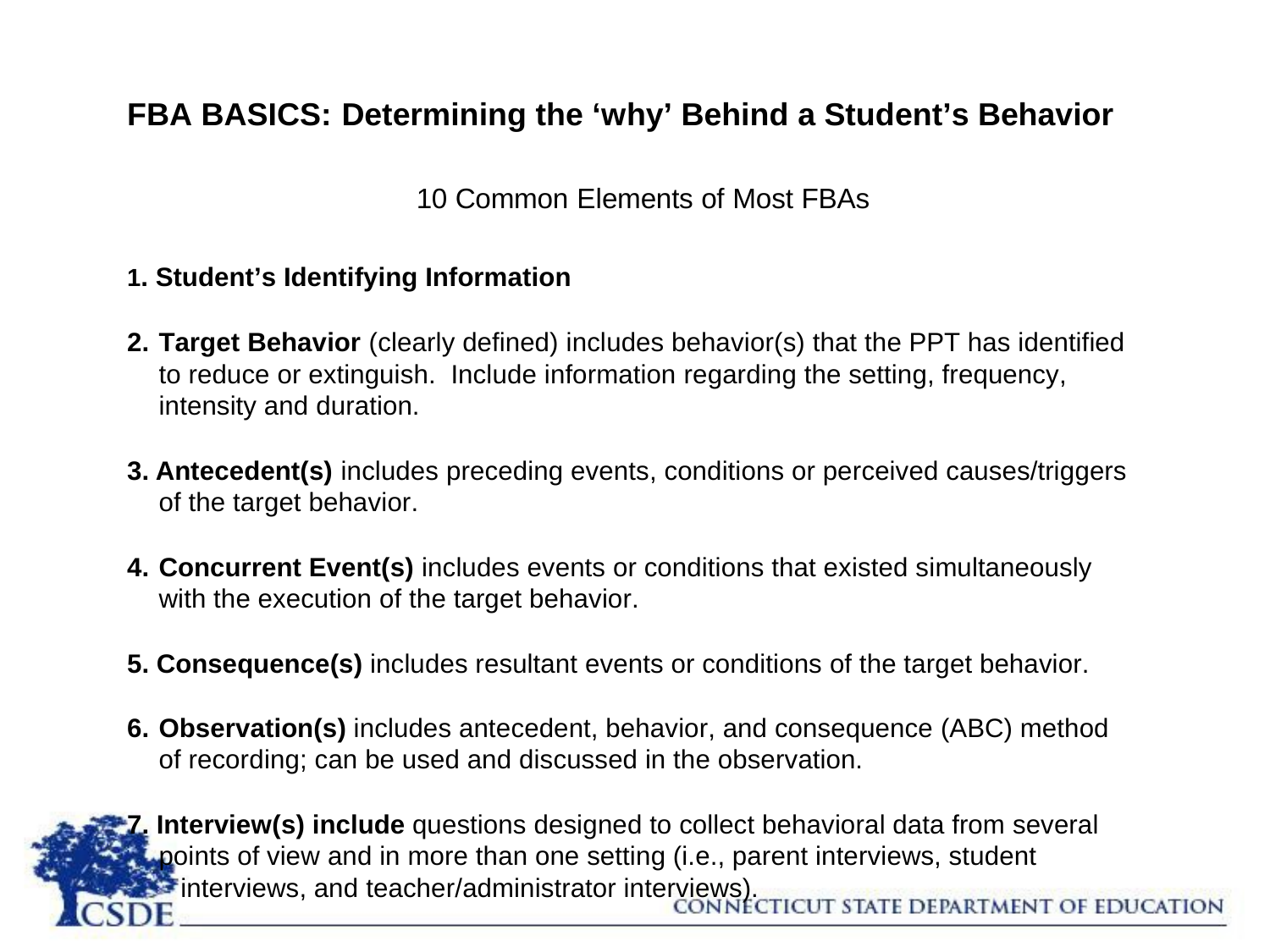

# FBA BASICS: Determining the ‘why’ Behind a Student’s Behavior
10 Common Elements of Most FBAs

1. Student’s Identifying Information

Target Behavior (clearly defined) includes behavior(s) that the PPT has identified to reduce or extinguish.  Include information regarding the setting, frequency, intensity and duration.

Antecedent(s) includes preceding events, conditions or perceived causes/triggers
of the target behavior.

Concurrent Event(s) includes events or conditions that existed simultaneously with the execution of the target behavior.

Consequence(s) includes resultant events or conditions of the target behavior.

Observation(s) includes antecedent, behavior, and consequence (ABC) method of recording; can be used and discussed in the observation.

Interview(s) include questions designed to collect behavioral data from several
points of view and in more than one setting (i.e., parent interviews, student interviews, and teacher/administrator interviews).